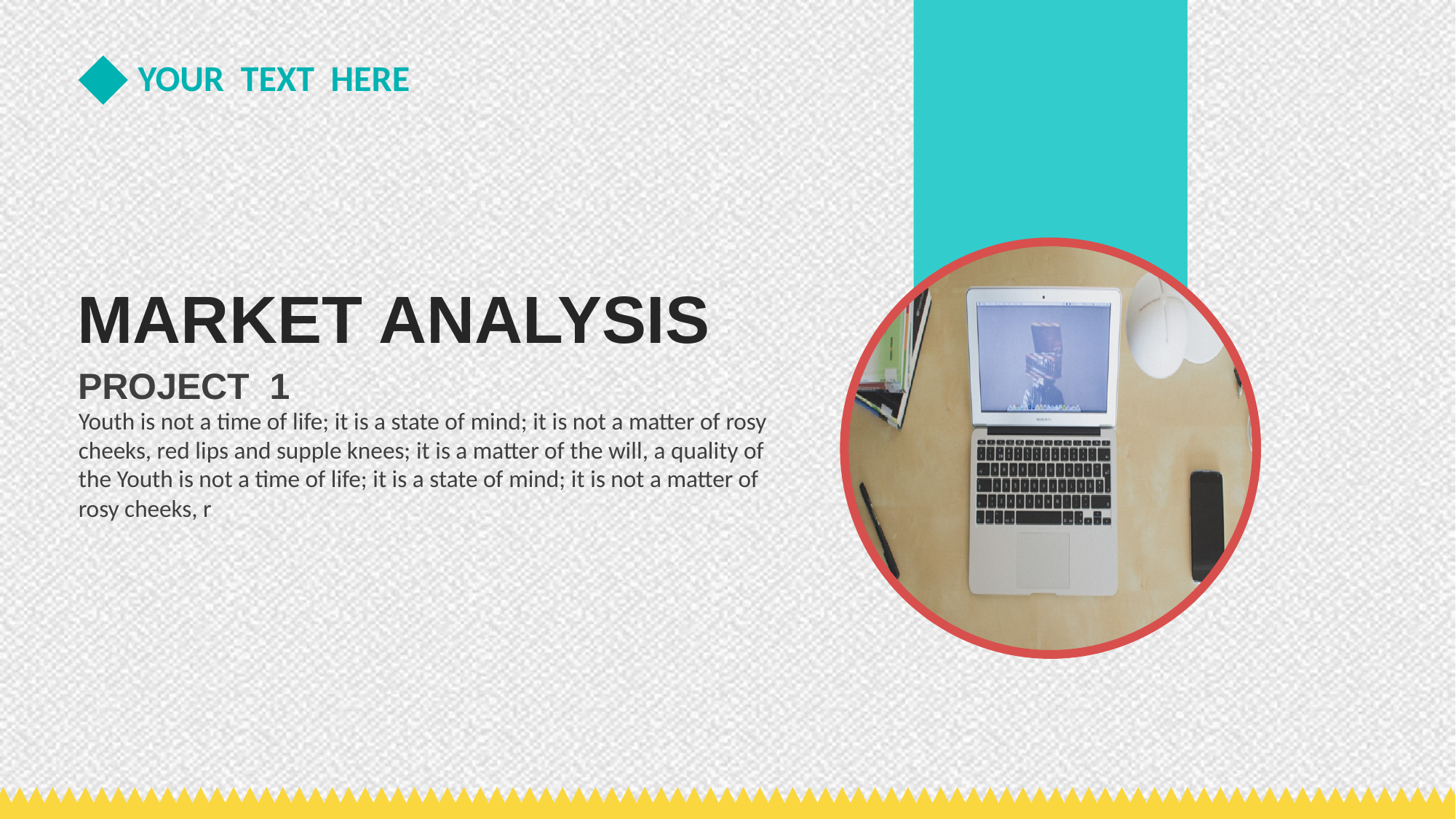

YOUR  TEXT  HERE

MARKET ANALYSIS
PROJECT  1
Youth is not a time of life; it is a state of mind; it is not a matter of rosy cheeks, red lips and supple knees; it is a matter of the will, a quality of the Youth is not a time of life; it is a state of mind; it is not a matter of rosy cheeks, r